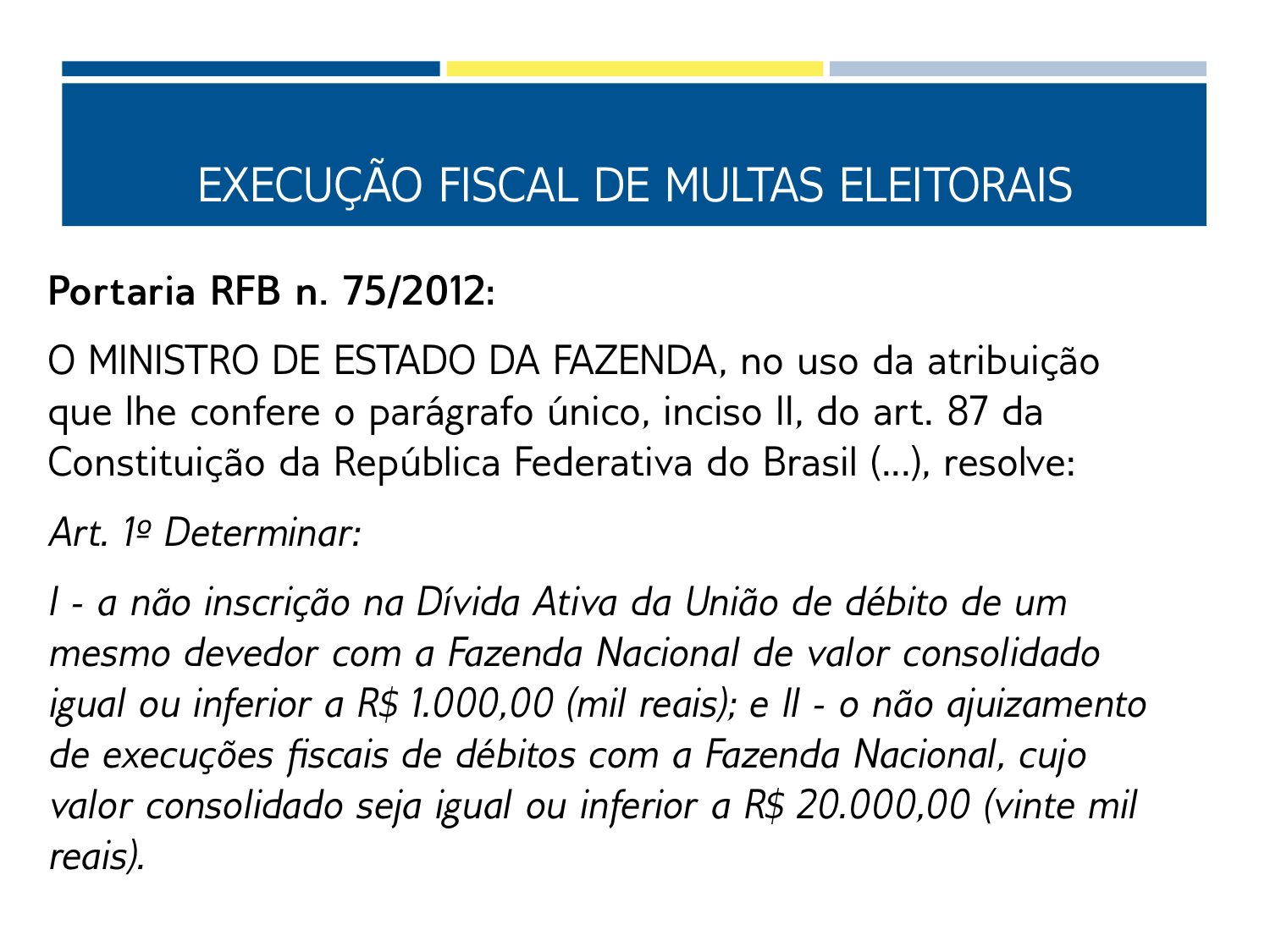

# EXECUÇÃO FISCAL DE MULTAS ELEITORAIS
Portaria RFB n. 75/2012:
O MINISTRO DE ESTADO DA FAZENDA, no uso da atribuição que lhe confere o parágrafo único, inciso II, do art. 87 da Constituição da República Federativa do Brasil (...), resolve:
Art. 1º Determinar:
I - a não inscrição na Dívida Ativa da União de débito de um mesmo devedor com a Fazenda Nacional de valor consolidado igual ou inferior a R$ 1.000,00 (mil reais); e II - o não ajuizamento de execuções fiscais de débitos com a Fazenda Nacional, cujo valor consolidado seja igual ou inferior a R$ 20.000,00 (vinte mil reais).